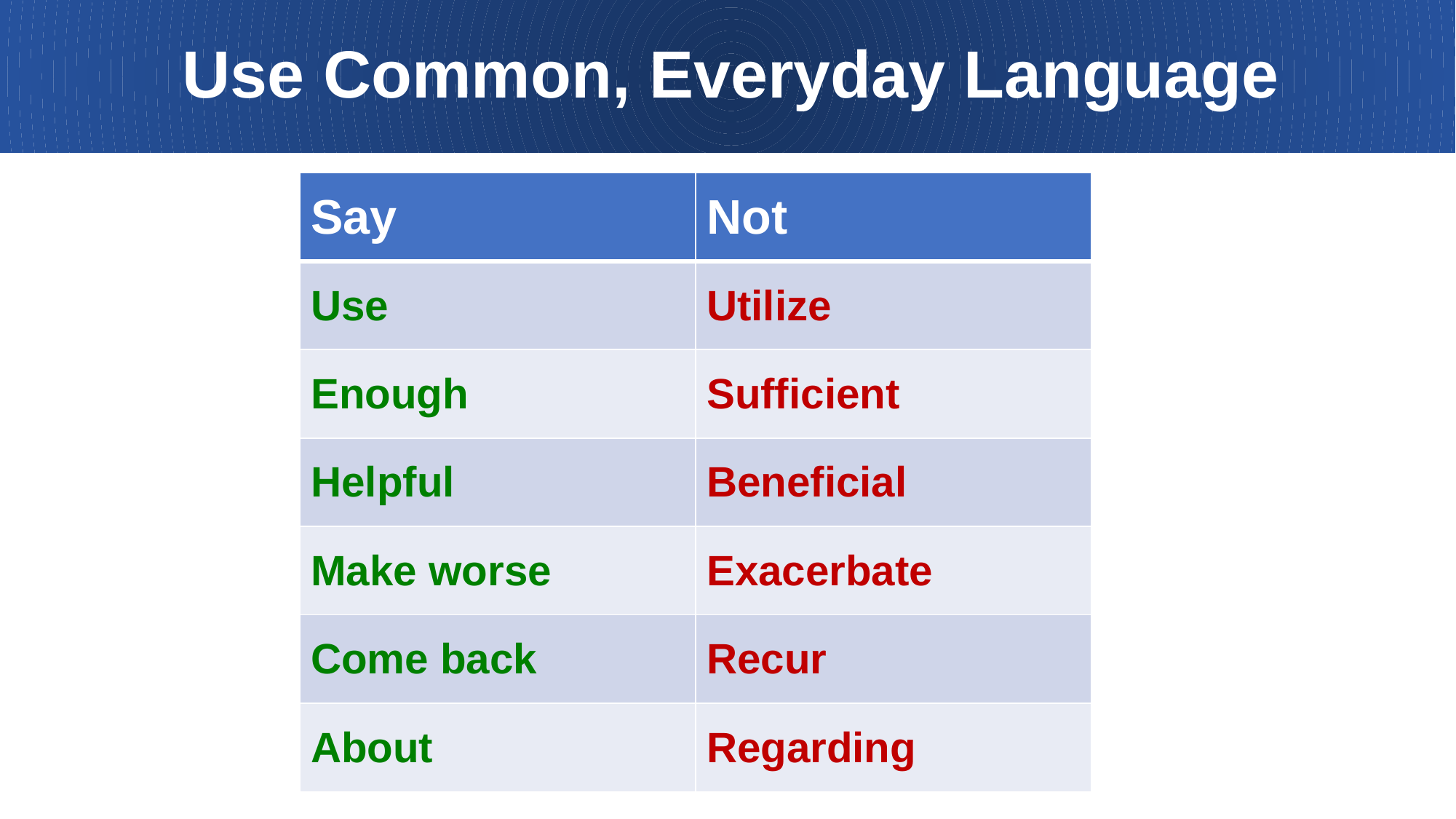

# Use Common, Everyday Language

| Say | Not |
| --- | --- |
| Use | Utilize |
| Enough | Sufficient |
| Helpful | Beneficial |
| Make worse | Exacerbate |
| Come back | Recur |
| About | Regarding |